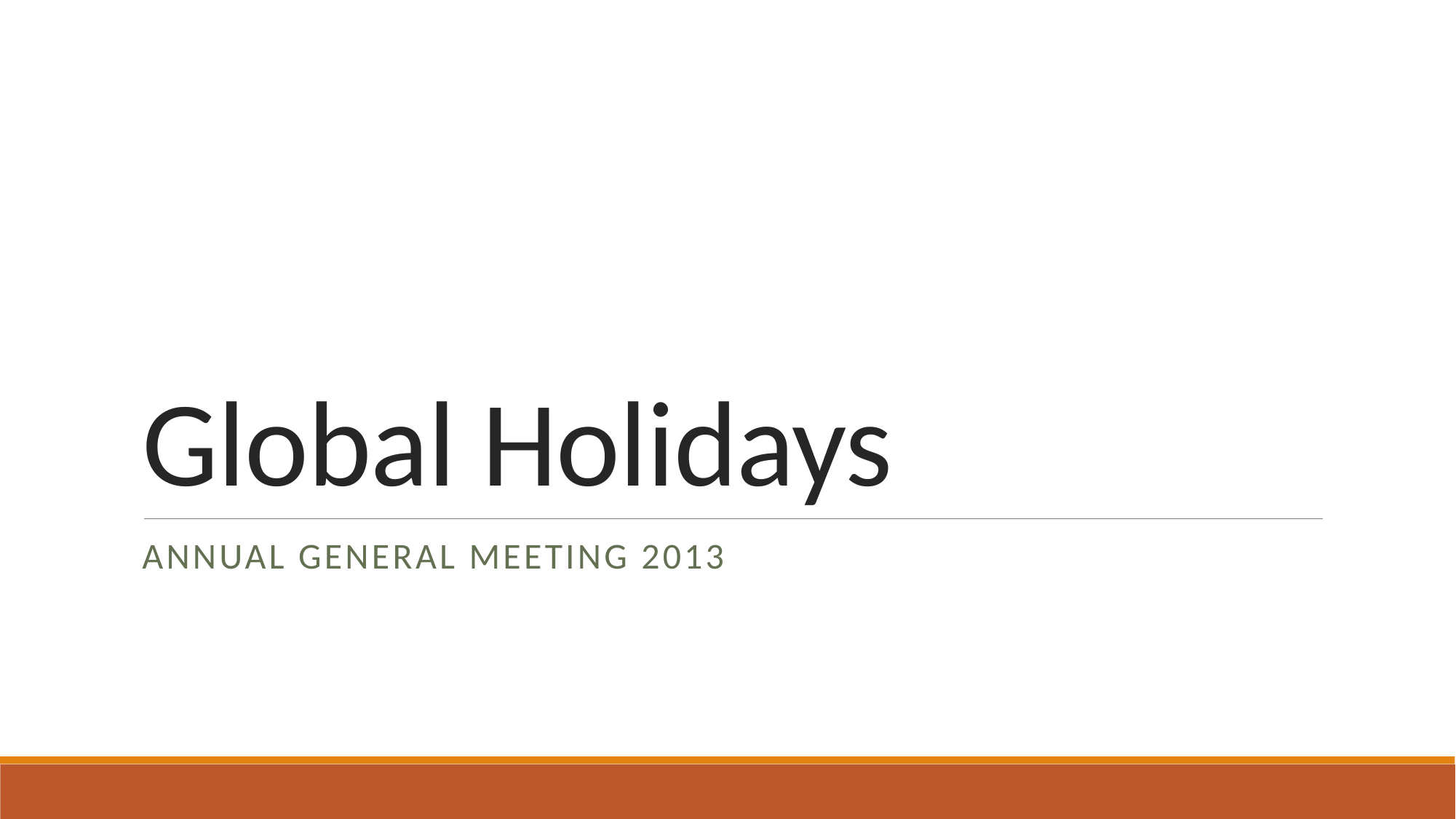

# Global Holidays
Annual General Meeting 2013